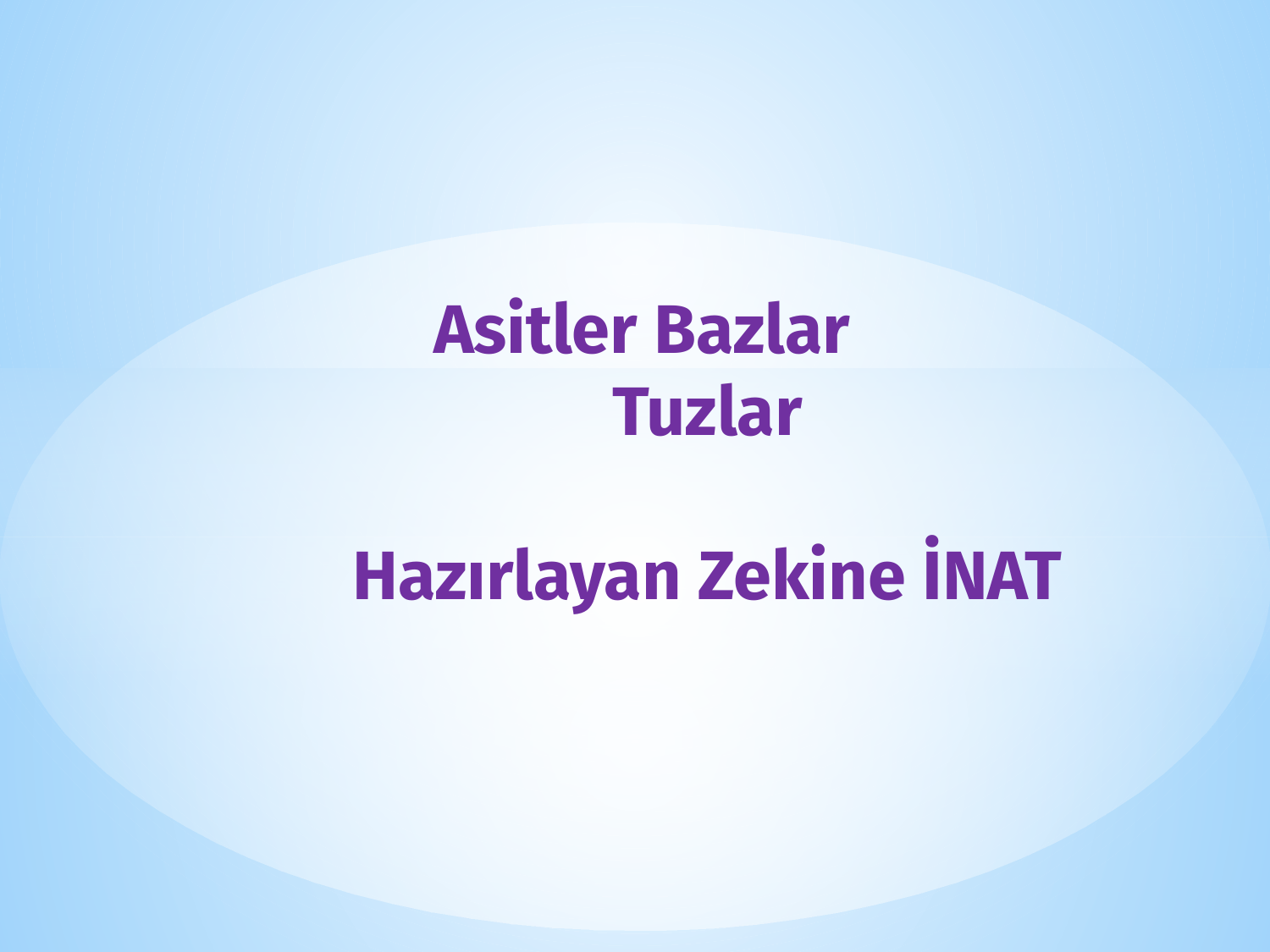

# Asitler Bazlar         Tuzlar Hazırlayan Zekine İNAT